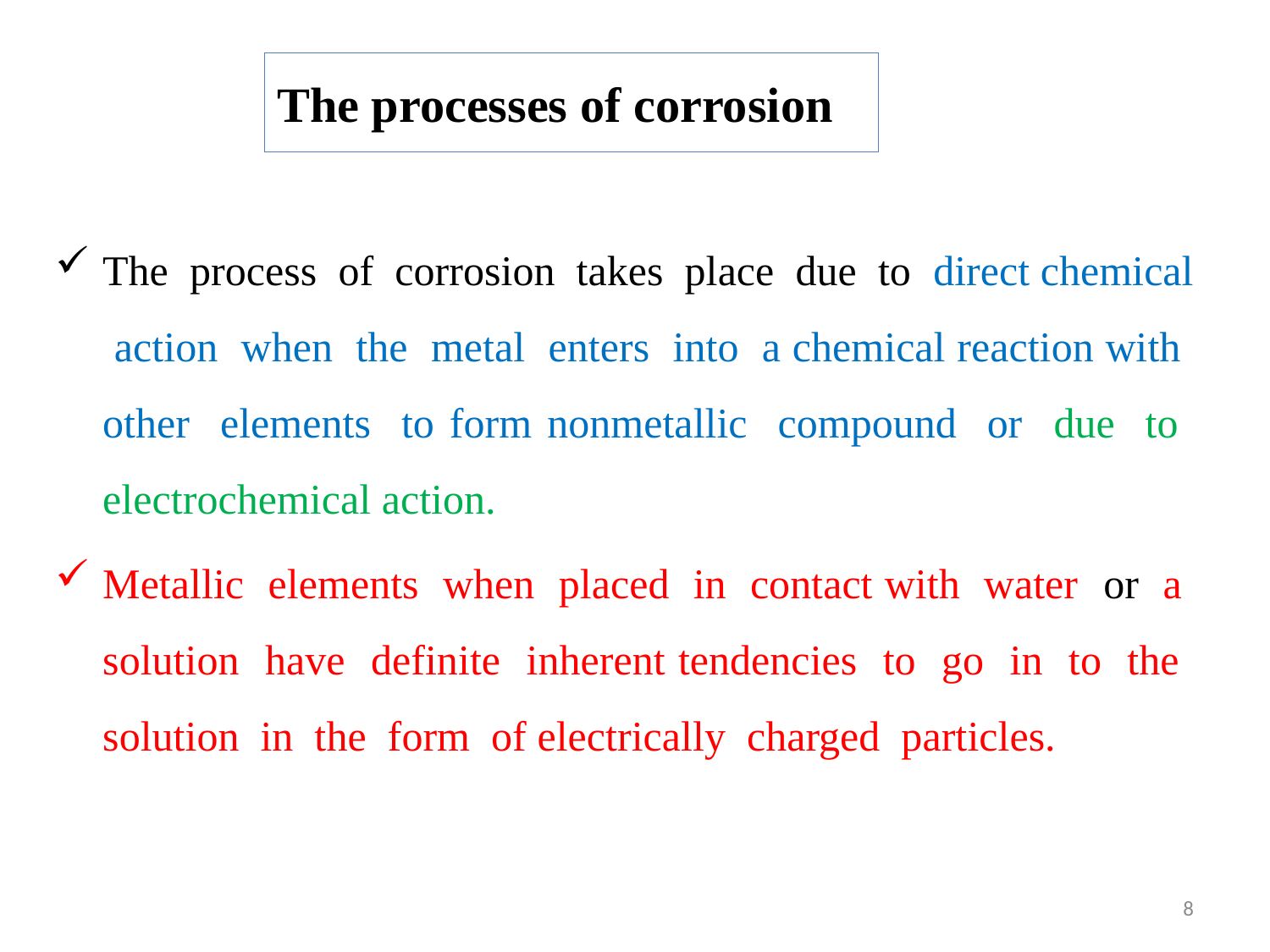

# The processes of corrosion
The  process  of  corrosion  takes  place  due  to  direct chemical  action  when  the  metal  enters  into  a chemical reaction with  other  elements  to form nonmetallic  compound  or  due  to  electrochemical action.
Metallic  elements  when  placed  in  contact with  water  or  a  solution  have  definite  inherent tendencies  to  go  in  to  the  solution  in  the  form  of electrically  charged  particles.
8